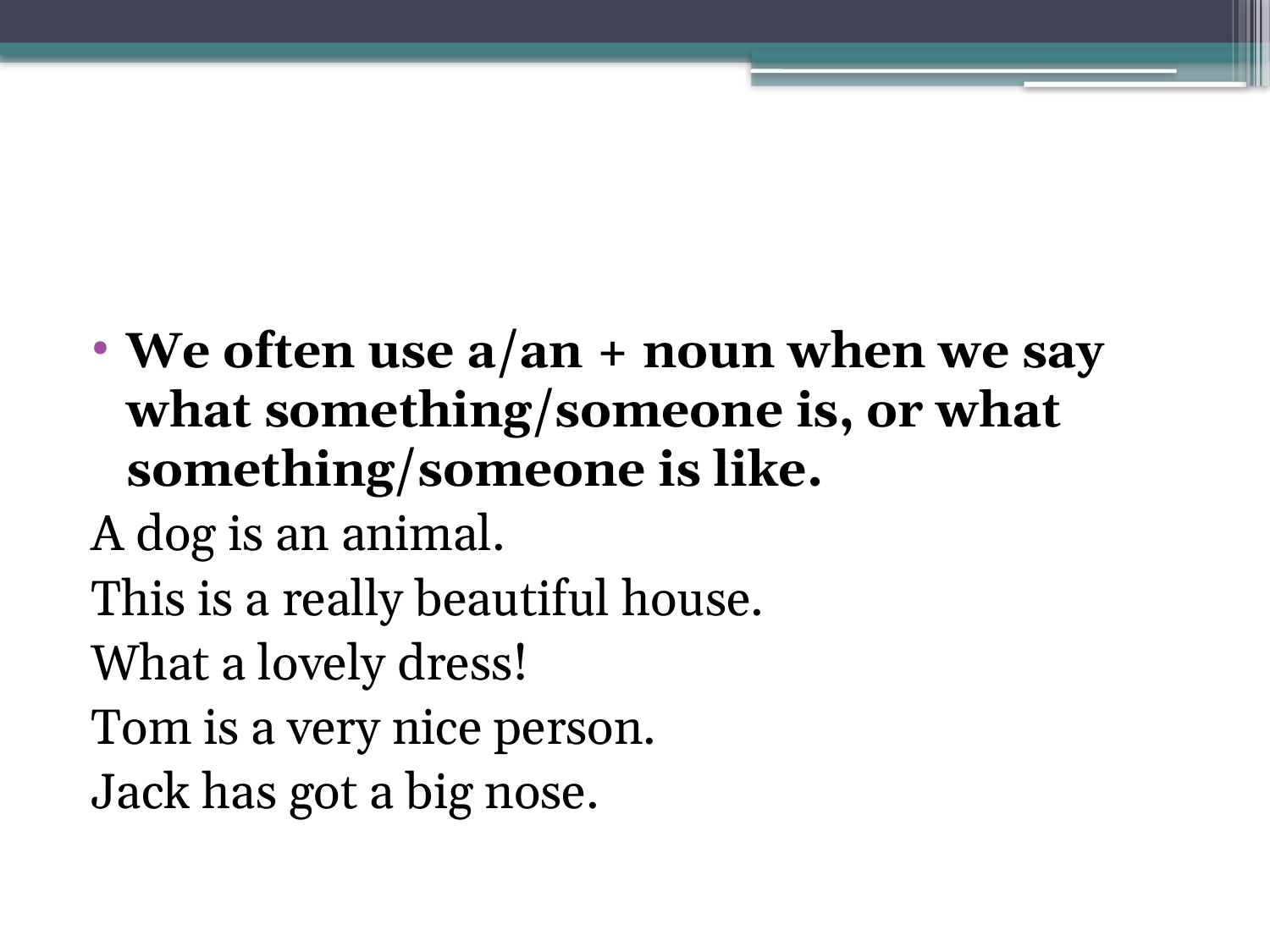

We often use a/an + noun when we say what something/someone is, or what something/someone is like.
A dog is an animal.
This is a really beautiful house.
What a lovely dress!
Tom is a very nice person.
Jack has got a big nose.